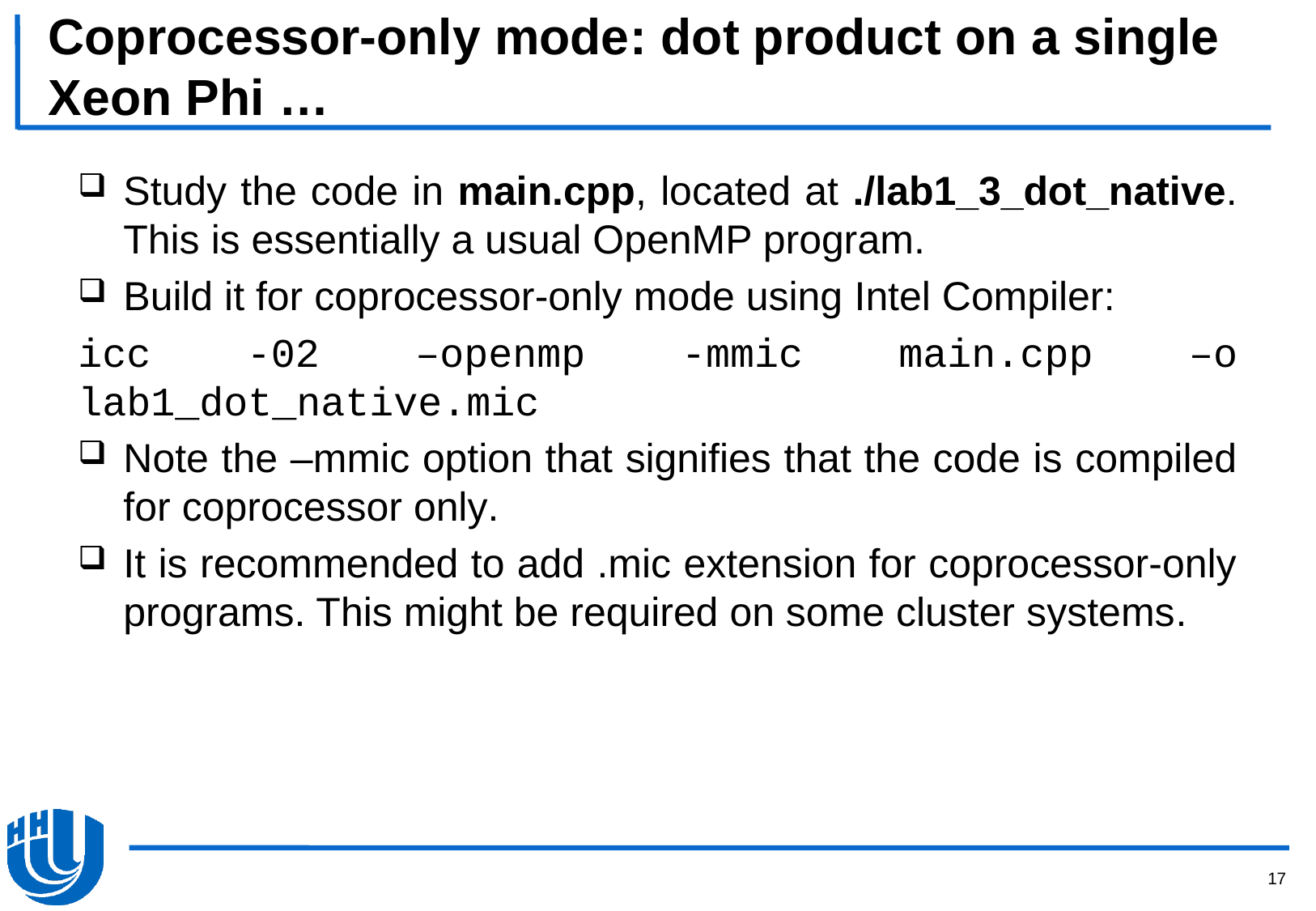

# Coprocessor-only mode: dot product on a single Xeon Phi …
Study the code in main.cpp, located at ./lab1_3_dot_native. This is essentially a usual OpenMP program.
Build it for coprocessor-only mode using Intel Compiler:
icc -02 –openmp -mmic main.cpp –o lab1_dot_native.mic
Note the –mmic option that signifies that the code is compiled for coprocessor only.
It is recommended to add .mic extension for coprocessor-only programs. This might be required on some cluster systems.
17